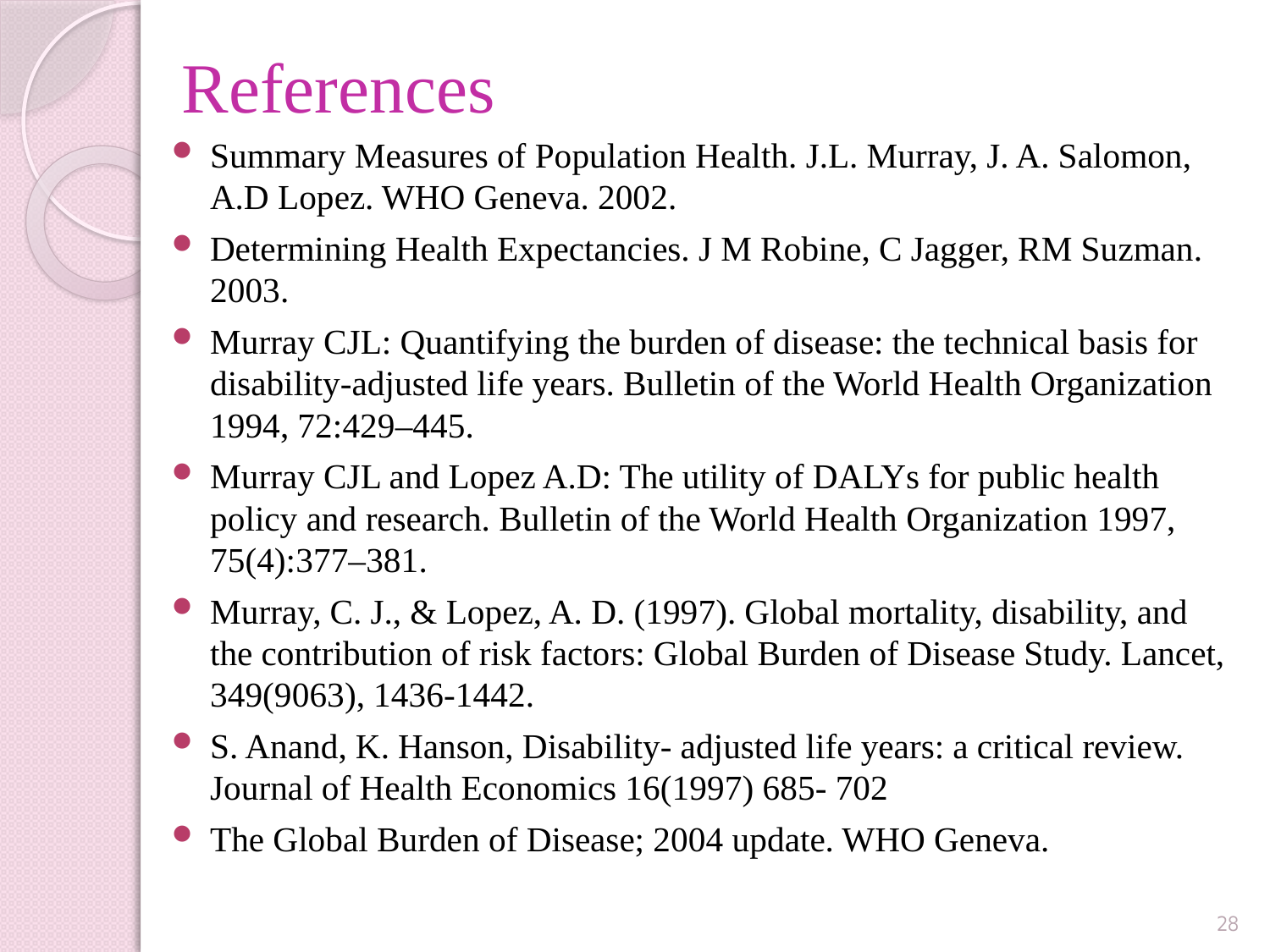

# References
Summary Measures of Population Health. J.L. Murray, J. A. Salomon, A.D Lopez. WHO Geneva. 2002.
Determining Health Expectancies. J M Robine, C Jagger, RM Suzman. 2003.
Murray CJL: Quantifying the burden of disease: the technical basis for disability-adjusted life years. Bulletin of the World Health Organization 1994, 72:429–445.
Murray CJL and Lopez A.D: The utility of DALYs for public health policy and research. Bulletin of the World Health Organization 1997, 75(4):377–381.
Murray, C. J., & Lopez, A. D. (1997). Global mortality, disability, and the contribution of risk factors: Global Burden of Disease Study. Lancet, 349(9063), 1436-1442.
S. Anand, K. Hanson, Disability- adjusted life years: a critical review. Journal of Health Economics 16(1997) 685- 702
The Global Burden of Disease; 2004 update. WHO Geneva.
28